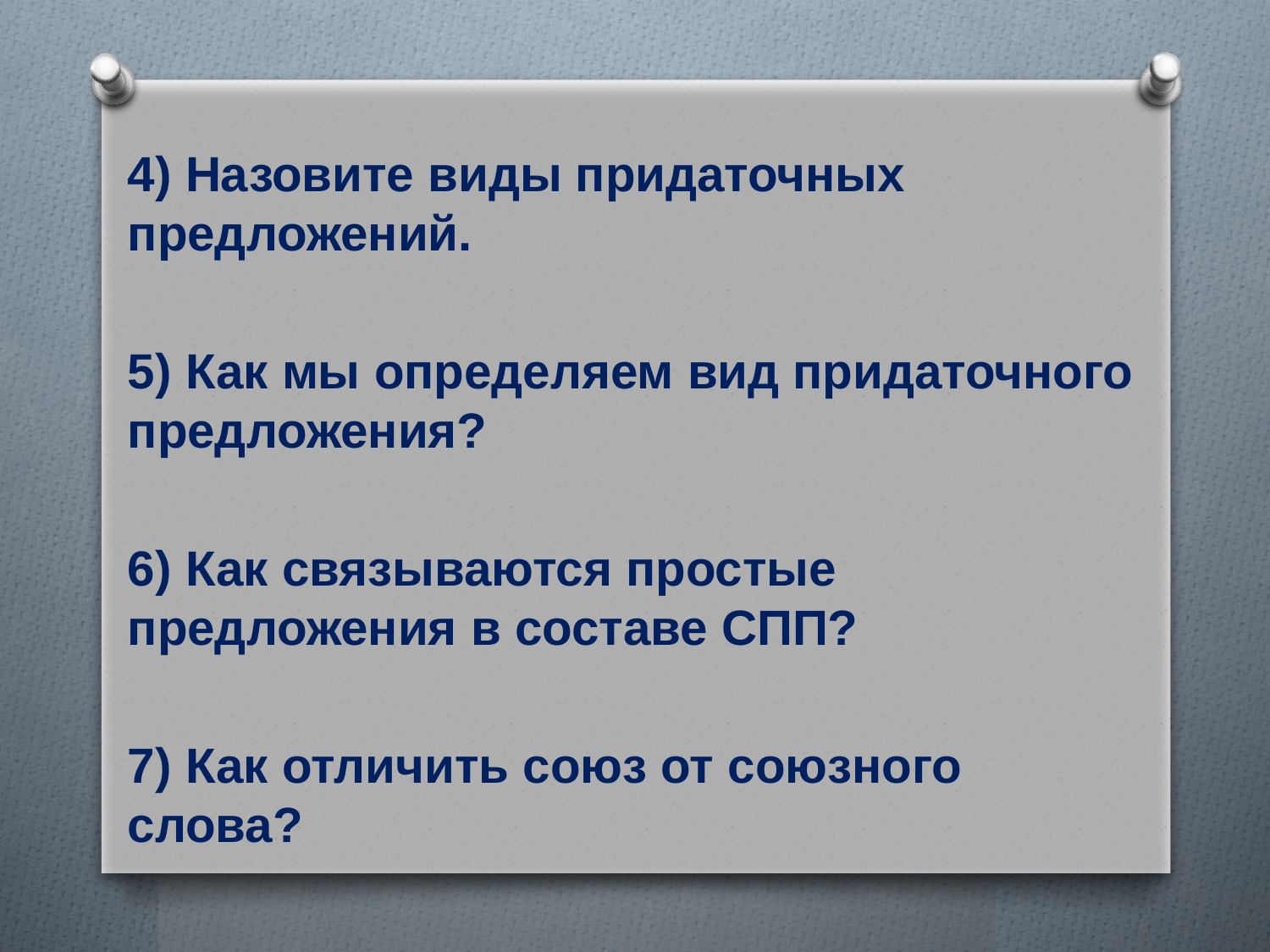

4) Назовите виды придаточных предложений.

5) Как мы определяем вид придаточного предложения?

6) Как связываются простые предложения в составе СПП?

7) Как отличить союз от союзного слова?